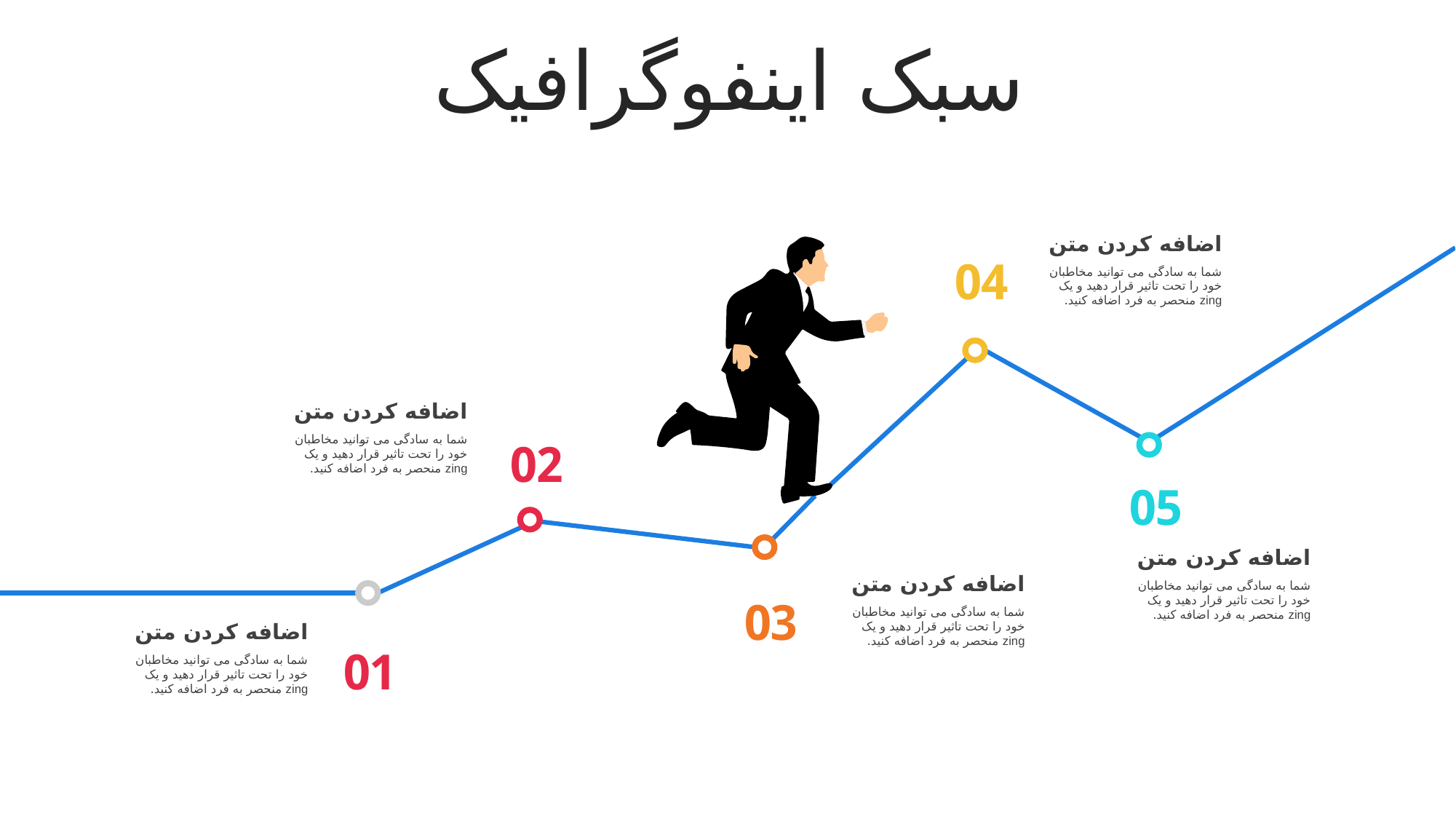

سبک اینفوگرافیک
اضافه کردن متن
شما به سادگی می توانید مخاطبان خود را تحت تاثیر قرار دهید و یک zing منحصر به فرد اضافه کنید.
04

اضافه کردن متن
شما به سادگی می توانید مخاطبان خود را تحت تاثیر قرار دهید و یک zing منحصر به فرد اضافه کنید.
02

05

اضافه کردن متن
شما به سادگی می توانید مخاطبان خود را تحت تاثیر قرار دهید و یک zing منحصر به فرد اضافه کنید.
اضافه کردن متن
شما به سادگی می توانید مخاطبان خود را تحت تاثیر قرار دهید و یک zing منحصر به فرد اضافه کنید.

03
اضافه کردن متن
شما به سادگی می توانید مخاطبان خود را تحت تاثیر قرار دهید و یک zing منحصر به فرد اضافه کنید.
01